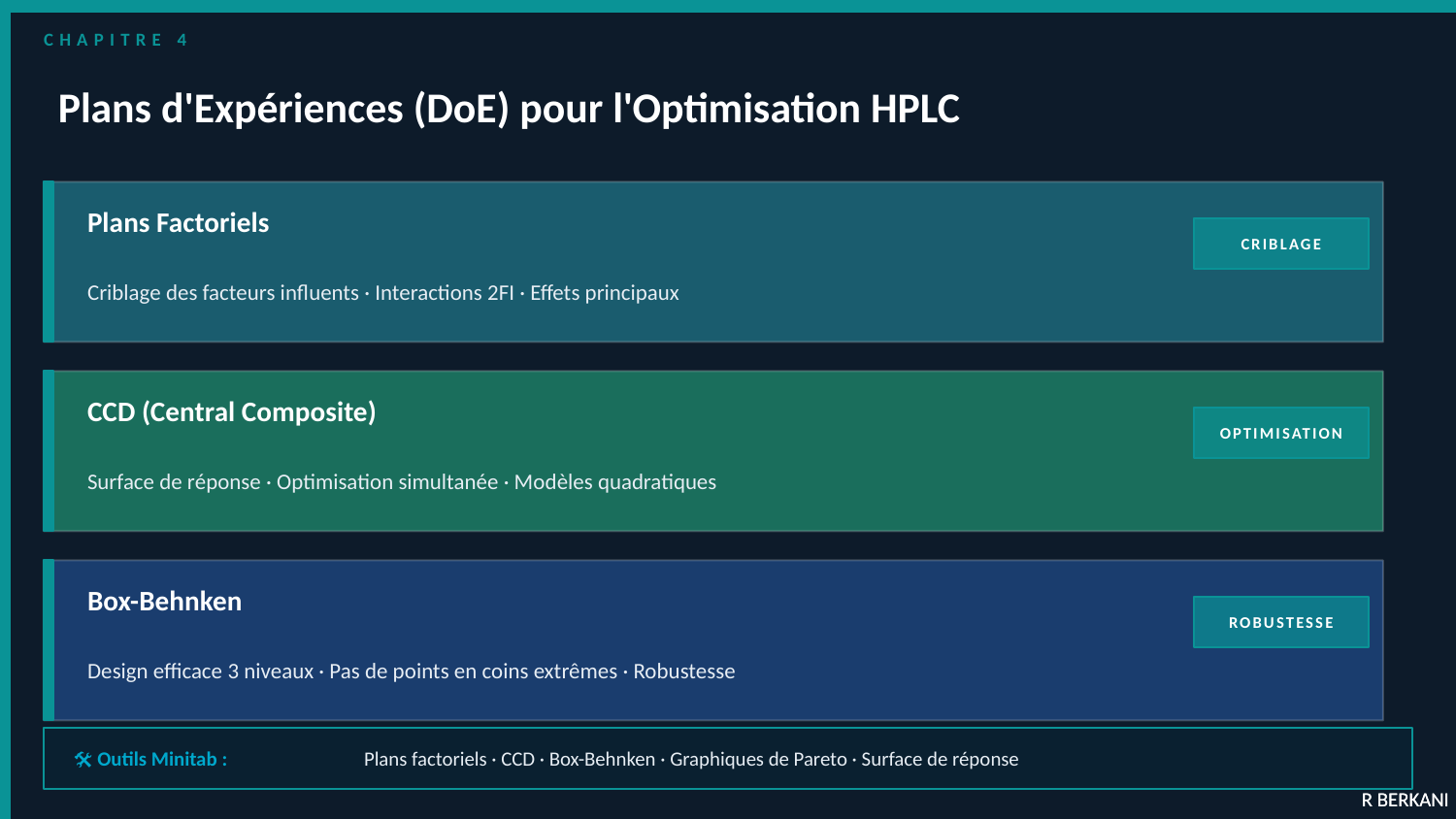

CHAPITRE 4
Plans d'Expériences (DoE) pour l'Optimisation HPLC

Plans Factoriels

CRIBLAGE
Criblage des facteurs influents · Interactions 2FI · Effets principaux

CCD (Central Composite)

OPTIMISATION
Surface de réponse · Optimisation simultanée · Modèles quadratiques

Box-Behnken

ROBUSTESSE
Design efficace 3 niveaux · Pas de points en coins extrêmes · Robustesse

🛠 Outils Minitab :
Plans factoriels · CCD · Box-Behnken · Graphiques de Pareto · Surface de réponse